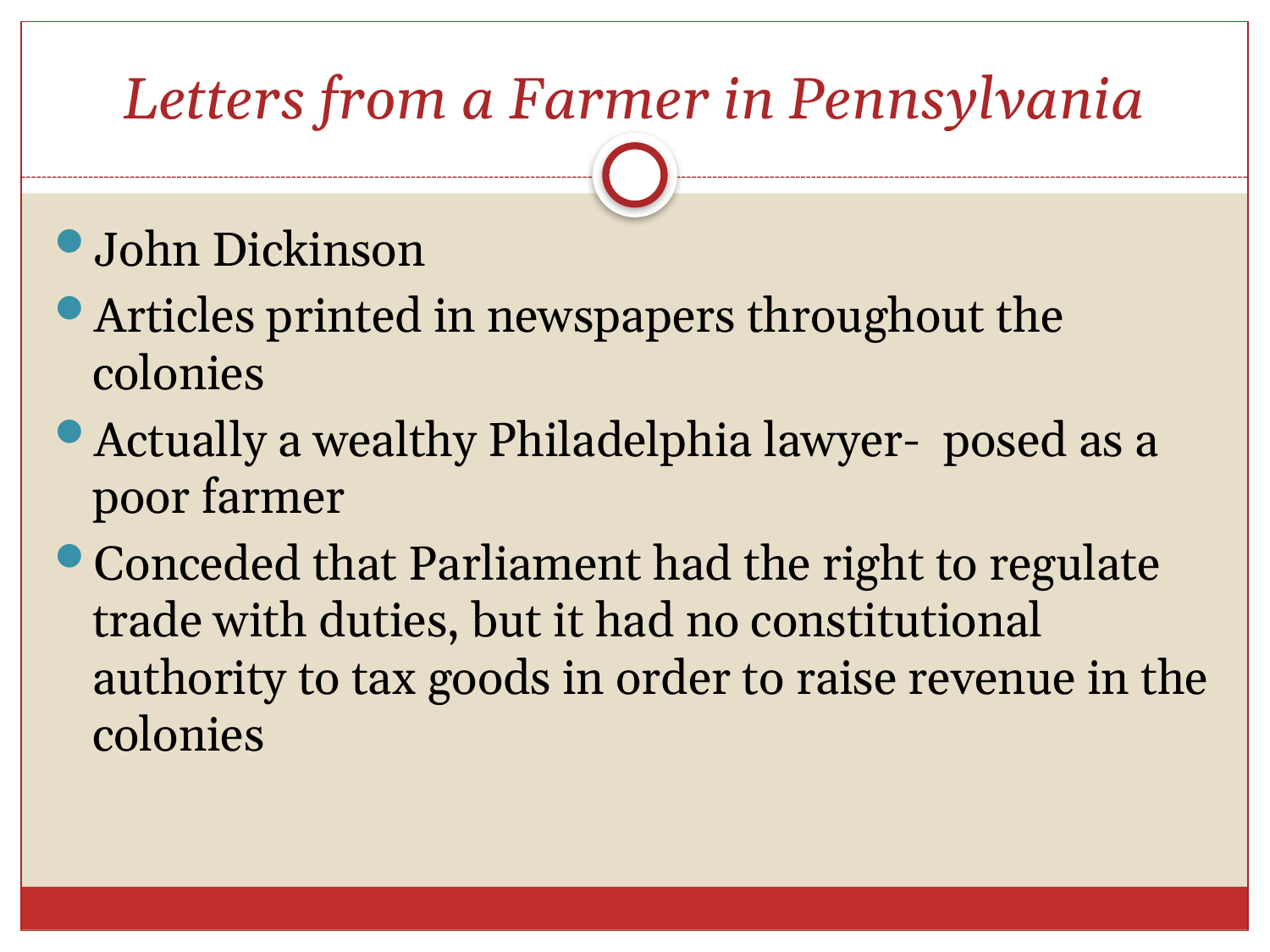

# Letters from a Farmer in Pennsylvania
John Dickinson
Articles printed in newspapers throughout the colonies
Actually a wealthy Philadelphia lawyer-  posed as a poor farmer
Conceded that Parliament had the right to regulate trade with duties, but it had no constitutional authority to tax goods in order to raise revenue in the colonies